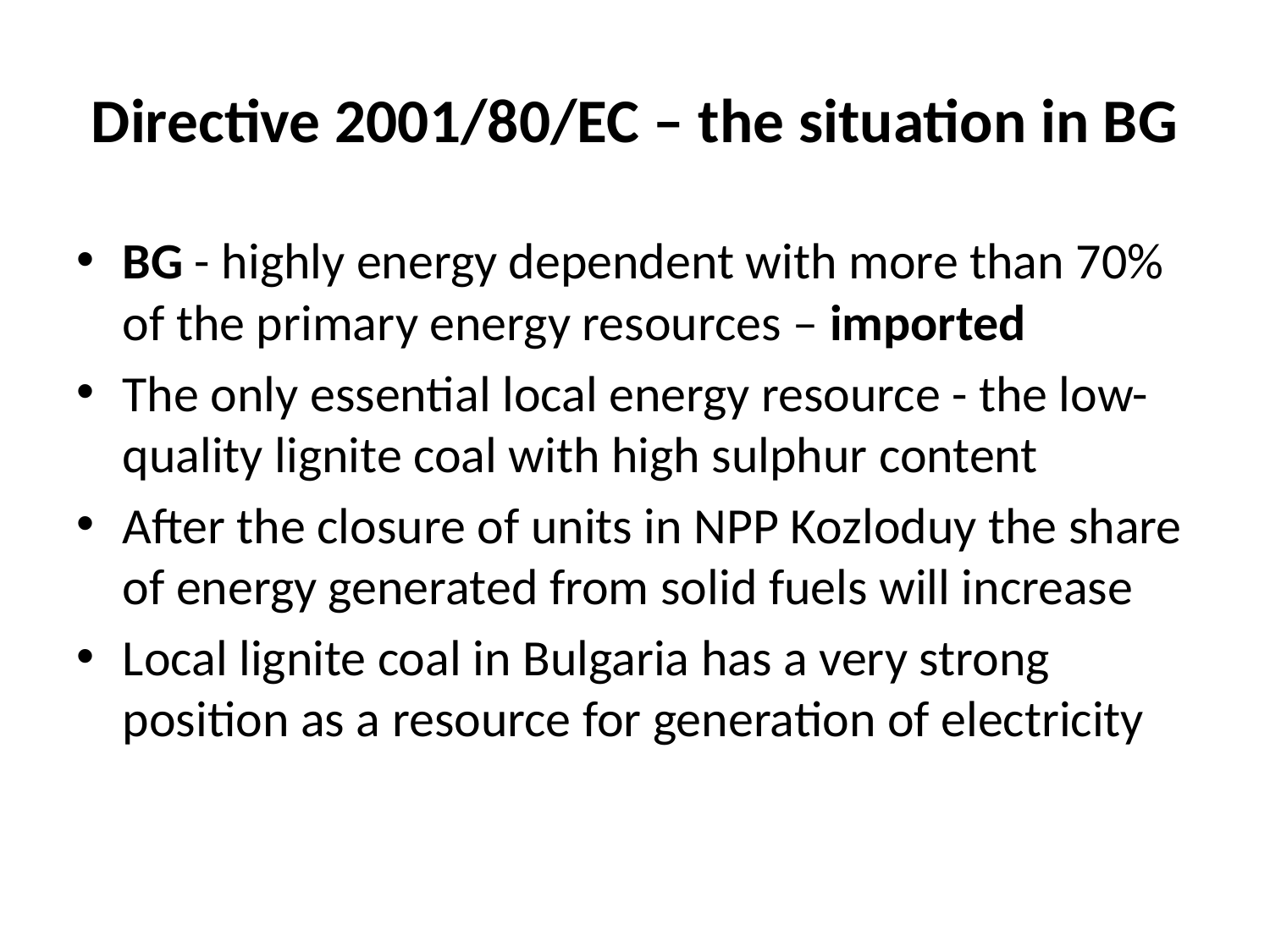

# Directive 2001/80/EC – the situation in BG
BG - highly energy dependent with more than 70% of the primary energy resources – imported
The only essential local energy resource - the low-quality lignite coal with high sulphur content
After the closure of units in NPP Kozloduy the share of energy generated from solid fuels will increase
Local lignite coal in Bulgaria has a very strong position as a resource for generation of electricity